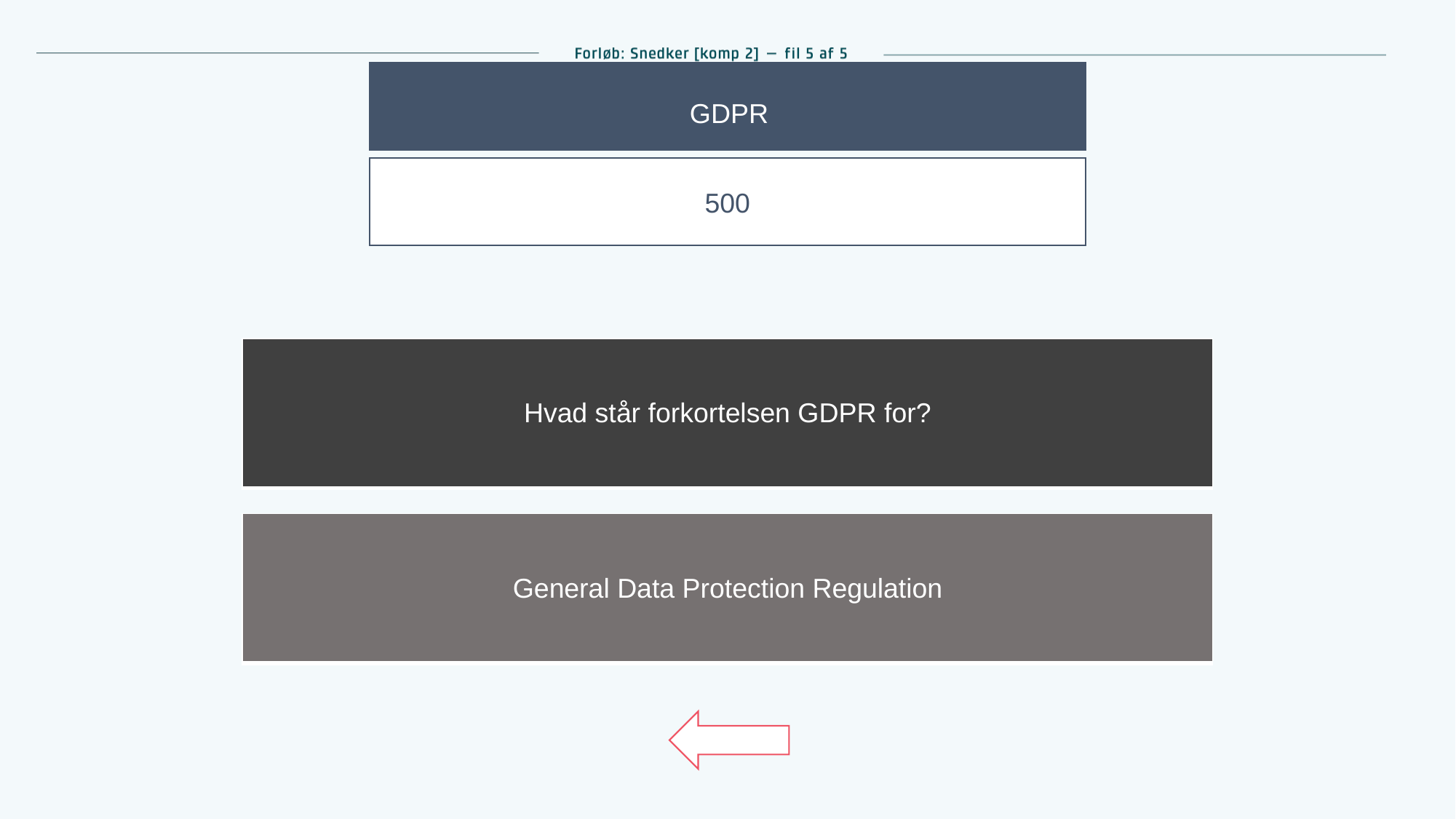

GDPR

500
| Hvad står forkortelsen GDPR for? |
| --- |
| General Data Protection Regulation |
| --- |